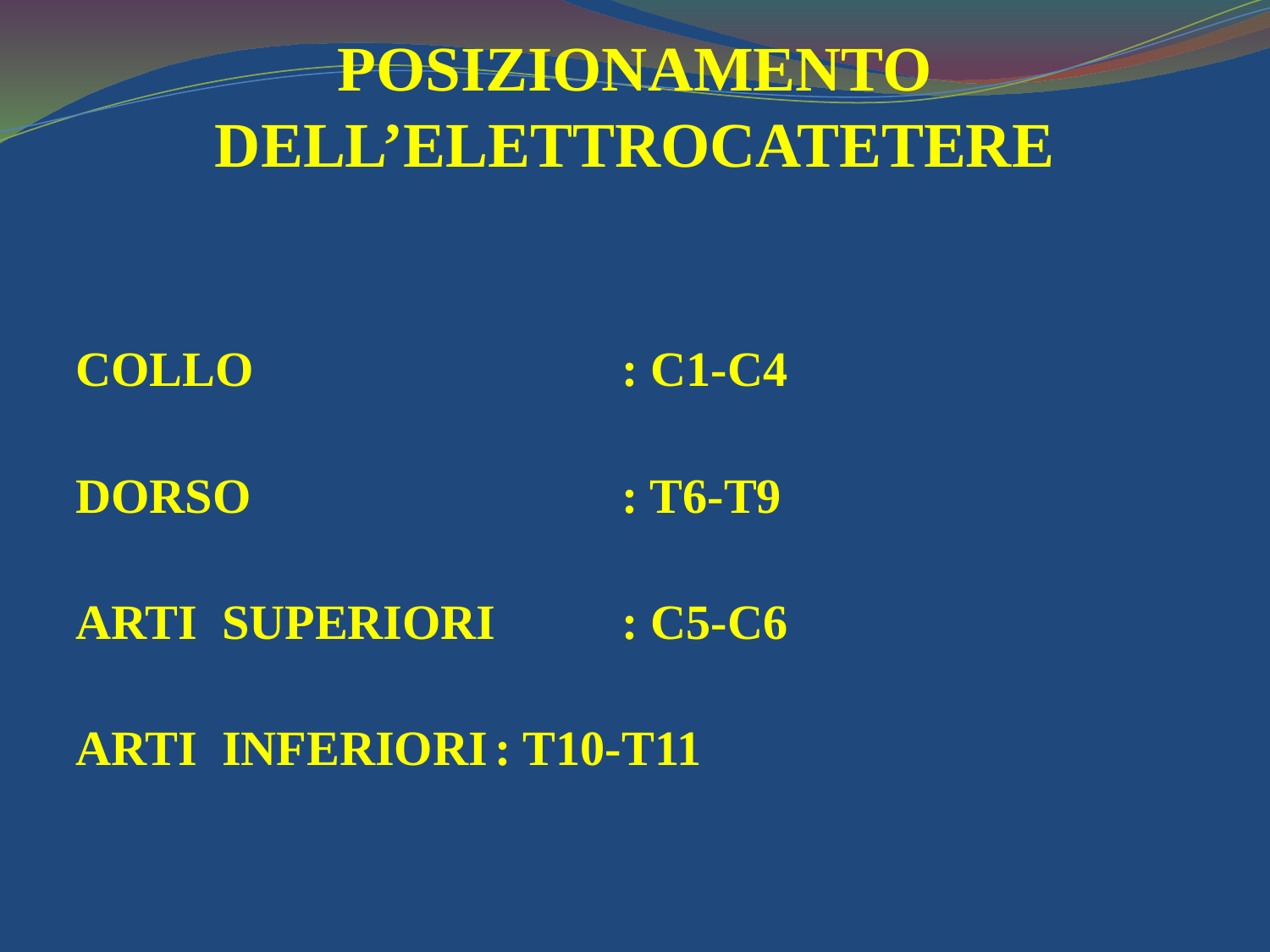

# POSIZIONAMENTO DELL’ELETTROCATETERE

COLLO			: C1-C4

DORSO			: T6-T9

ARTI  SUPERIORI	: C5-C6

ARTI  INFERIORI	: T10-T11